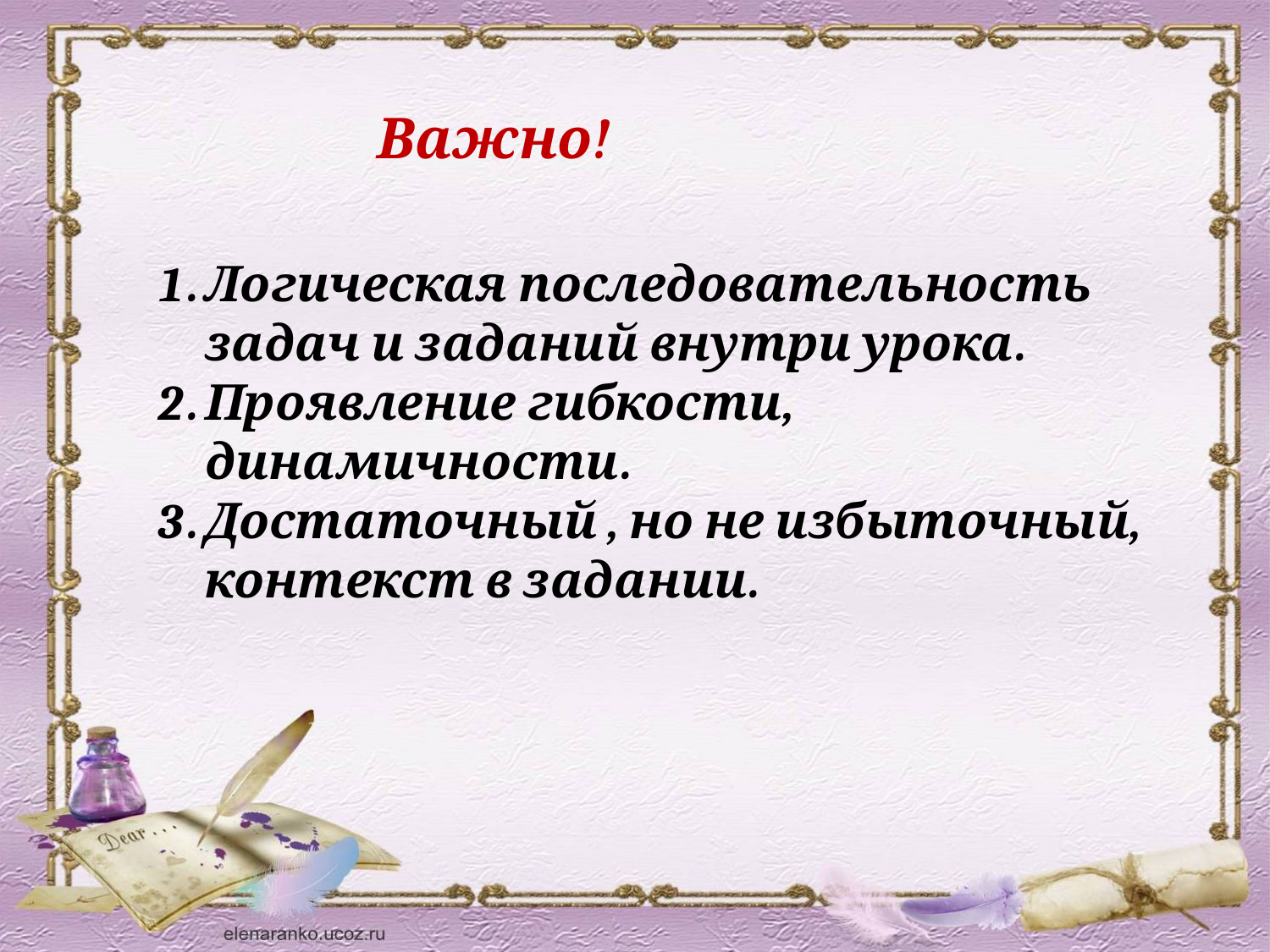

Важно!
Логическая последовательность  задач и заданий внутри урока.
Проявление гибкости, динамичности.
Достаточный , но не избыточный, контекст в задании.